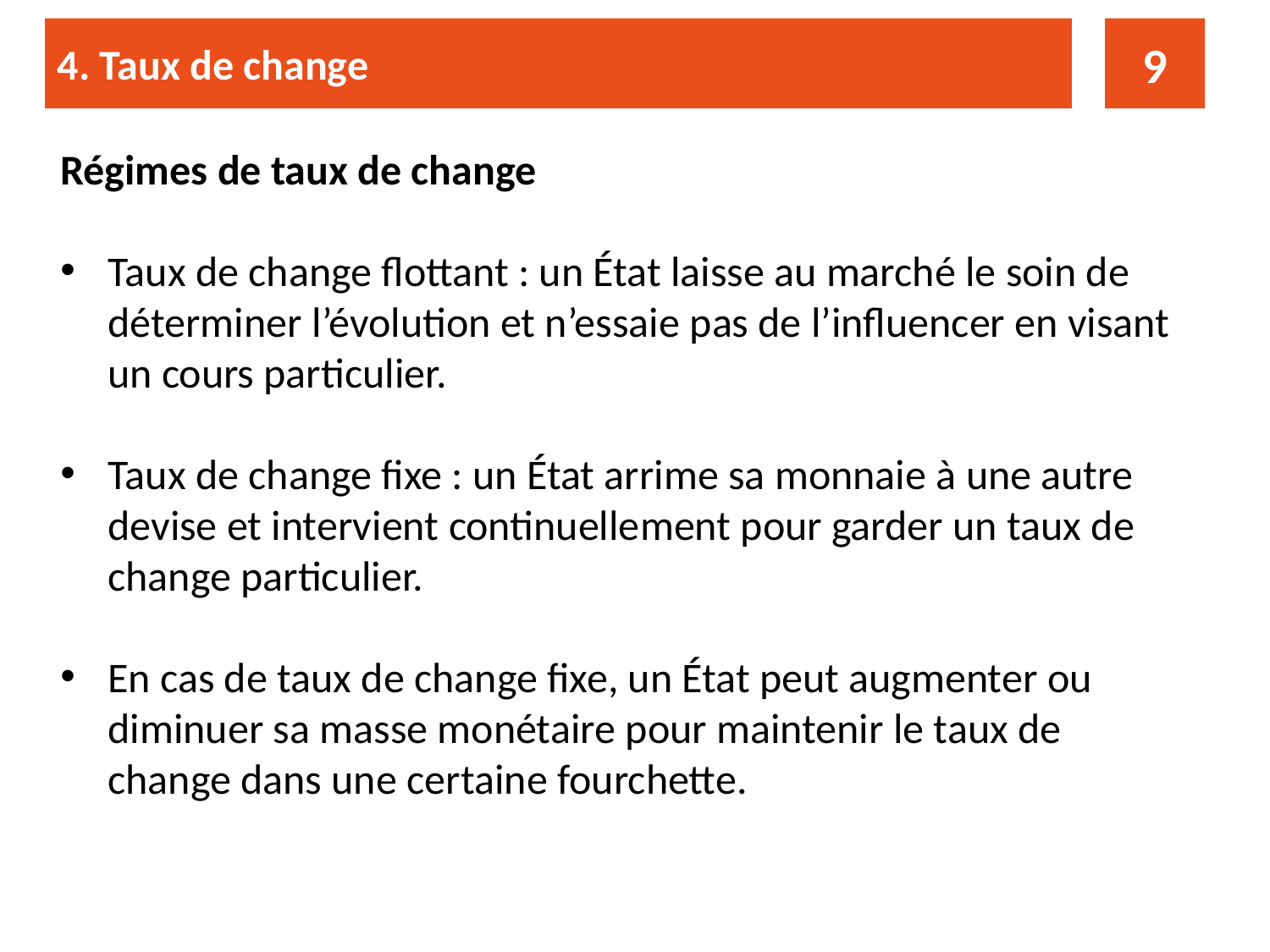

4. Taux de change
9
Régimes de taux de change

Taux de change flottant : un État laisse au marché le soin de déterminer l’évolution et n’essaie pas de l’influencer en visant un cours particulier.

Taux de change fixe : un État arrime sa monnaie à une autre devise et intervient continuellement pour garder un taux de change particulier.

En cas de taux de change fixe, un État peut augmenter ou diminuer sa masse monétaire pour maintenir le taux de change dans une certaine fourchette.